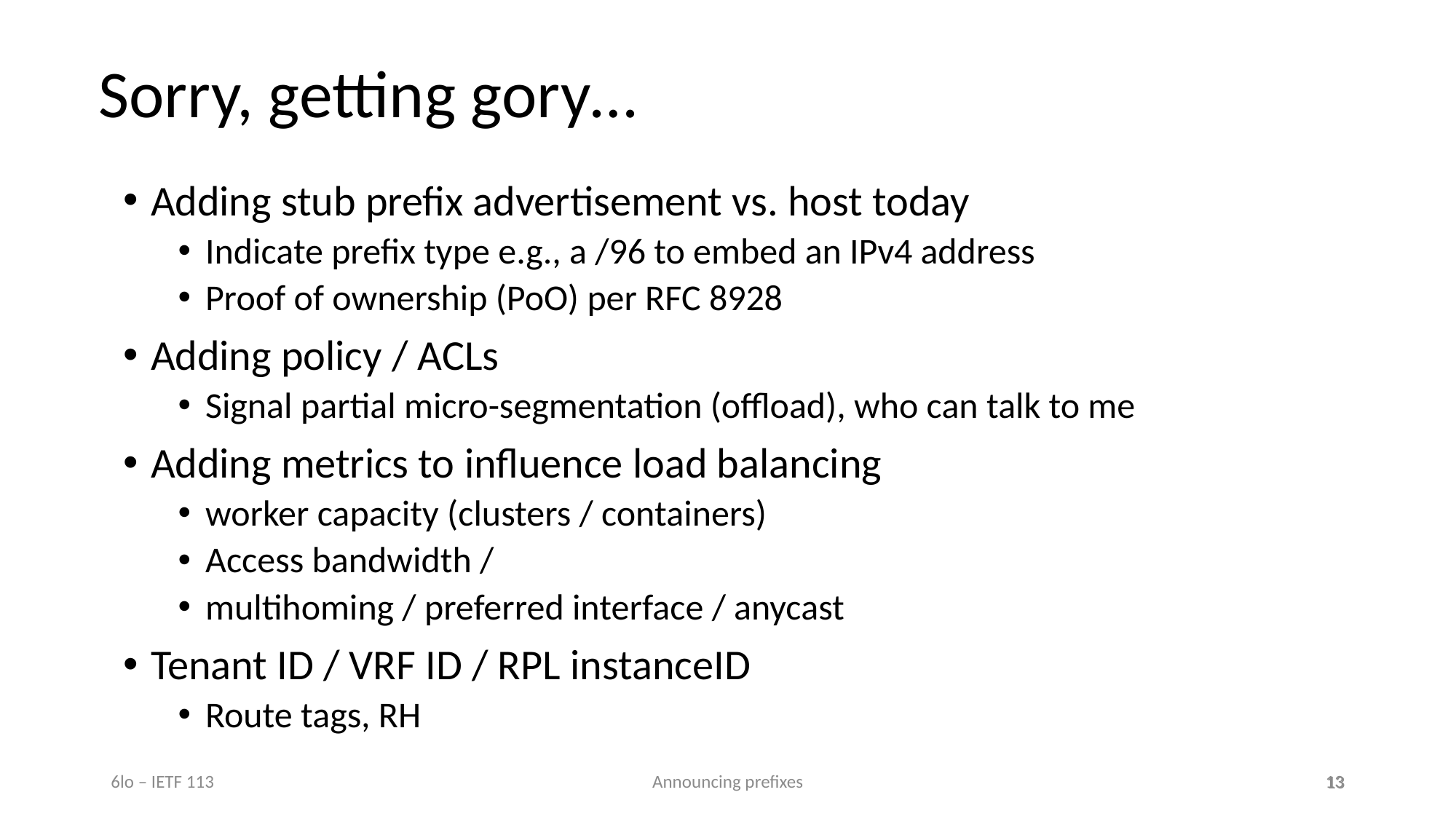

# Sorry, getting gory…
Adding stub prefix advertisement vs. host today
Indicate prefix type e.g., a /96 to embed an IPv4 address
Proof of ownership (PoO) per RFC 8928
Adding policy / ACLs
Signal partial micro-segmentation (offload), who can talk to me
Adding metrics to influence load balancing
worker capacity (clusters / containers)
Access bandwidth /
multihoming / preferred interface / anycast
Tenant ID / VRF ID / RPL instanceID
Route tags, RH